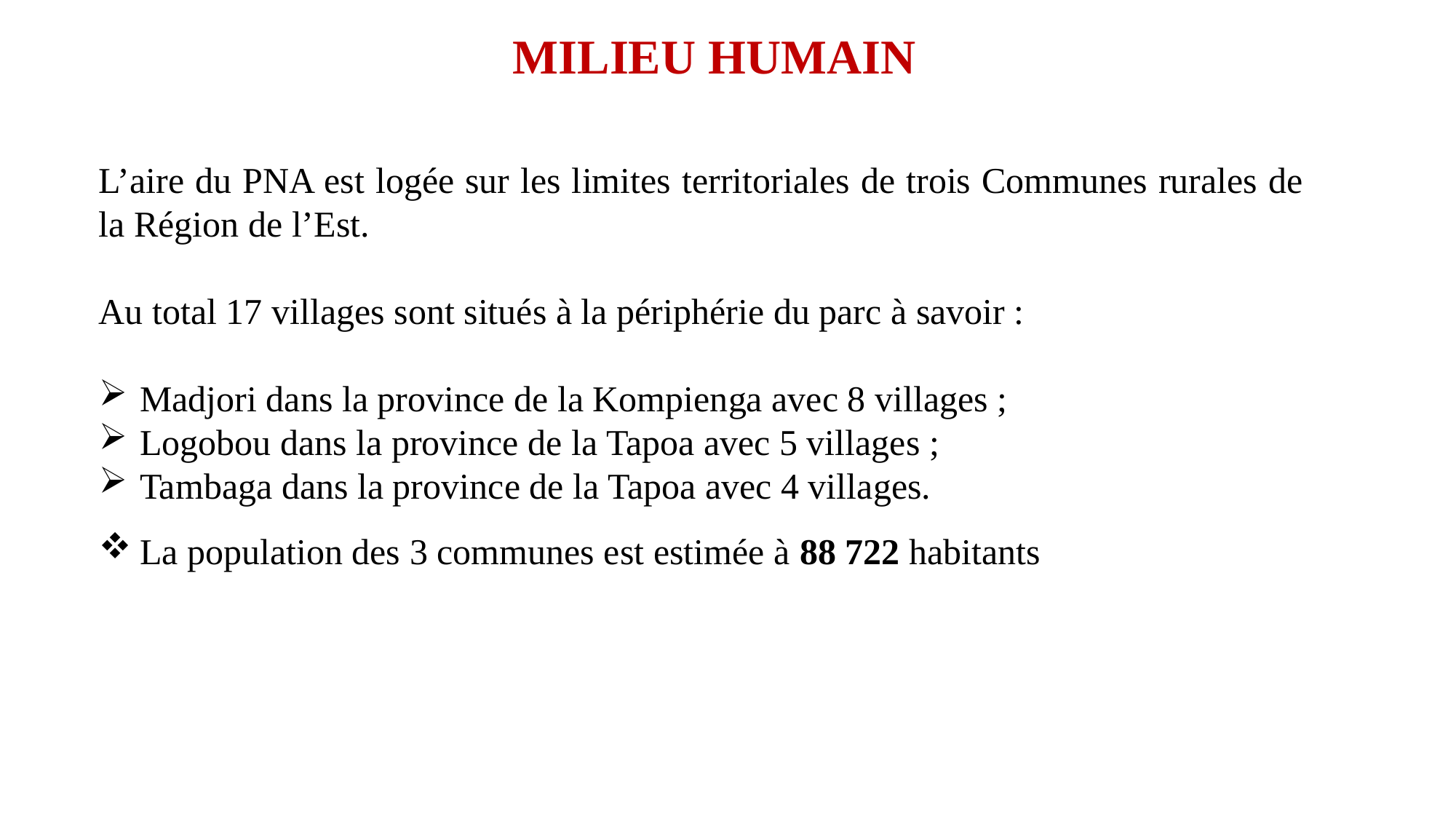

# MILIEU HUMAIN
L’aire du PNA est logée sur les limites territoriales de trois Communes rurales de la Région de l’Est.

Au total 17 villages sont situés à la périphérie du parc à savoir :

Madjori dans la province de la Kompienga avec 8 villages ;
Logobou dans la province de la Tapoa avec 5 villages ;
Tambaga dans la province de la Tapoa avec 4 villages.
La population des 3 communes est estimée à 88 722 habitants